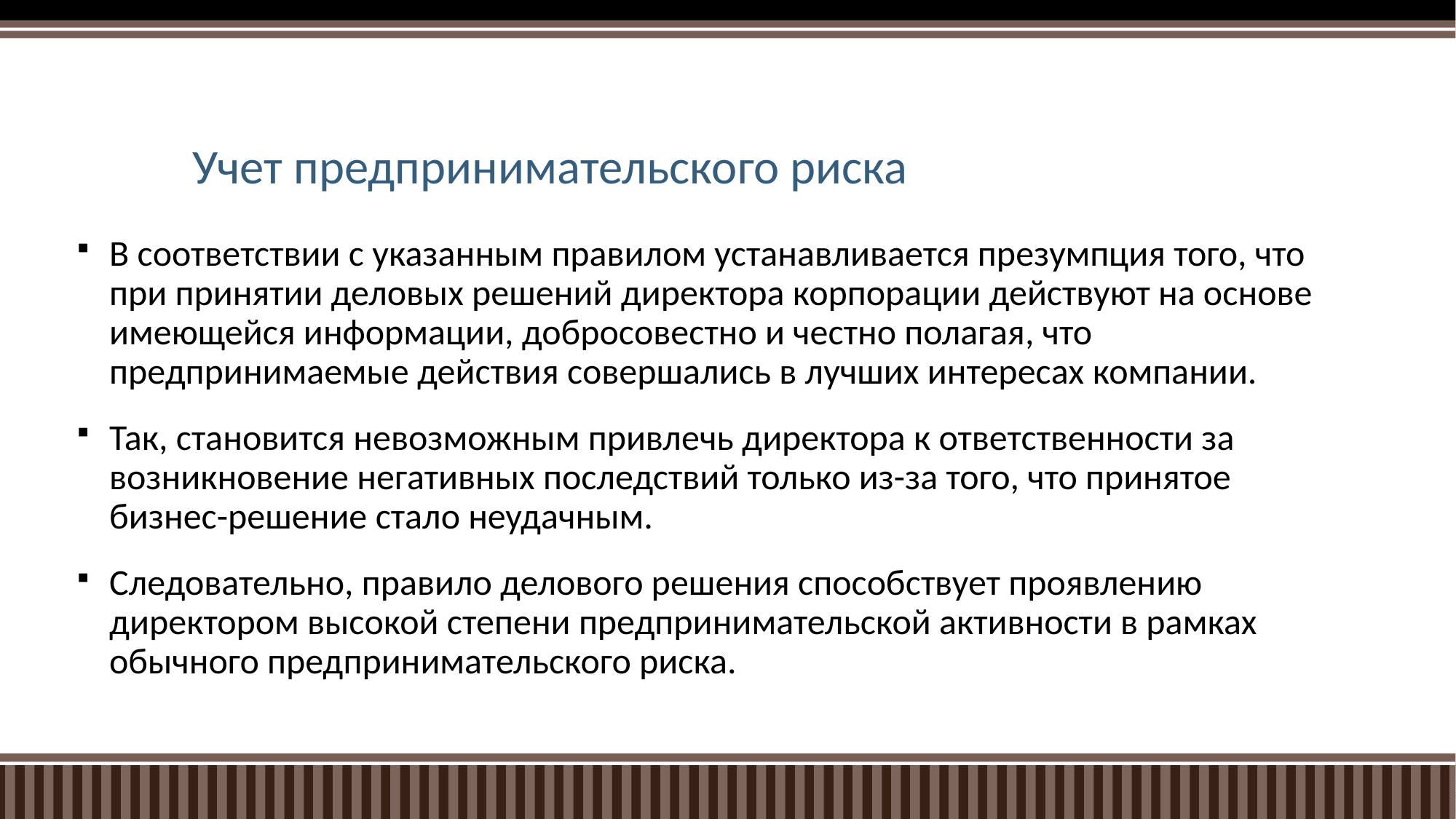

# Учет предпринимательского риска
В соответствии с указанным правилом устанавливается презумпция того, что при принятии деловых решений директора корпорации действуют на основе имеющейся информации, добросовестно и честно полагая, что предпринимаемые действия совершались в лучших интересах компании.
Так, становится невозможным привлечь директора к ответственности за возникновение негативных последствий только из-за того, что принятое бизнес-решение стало неудачным.
Следовательно, правило делового решения способствует проявлению директором высокой степени предпринимательской активности в рамках обычного предпринимательского риска.